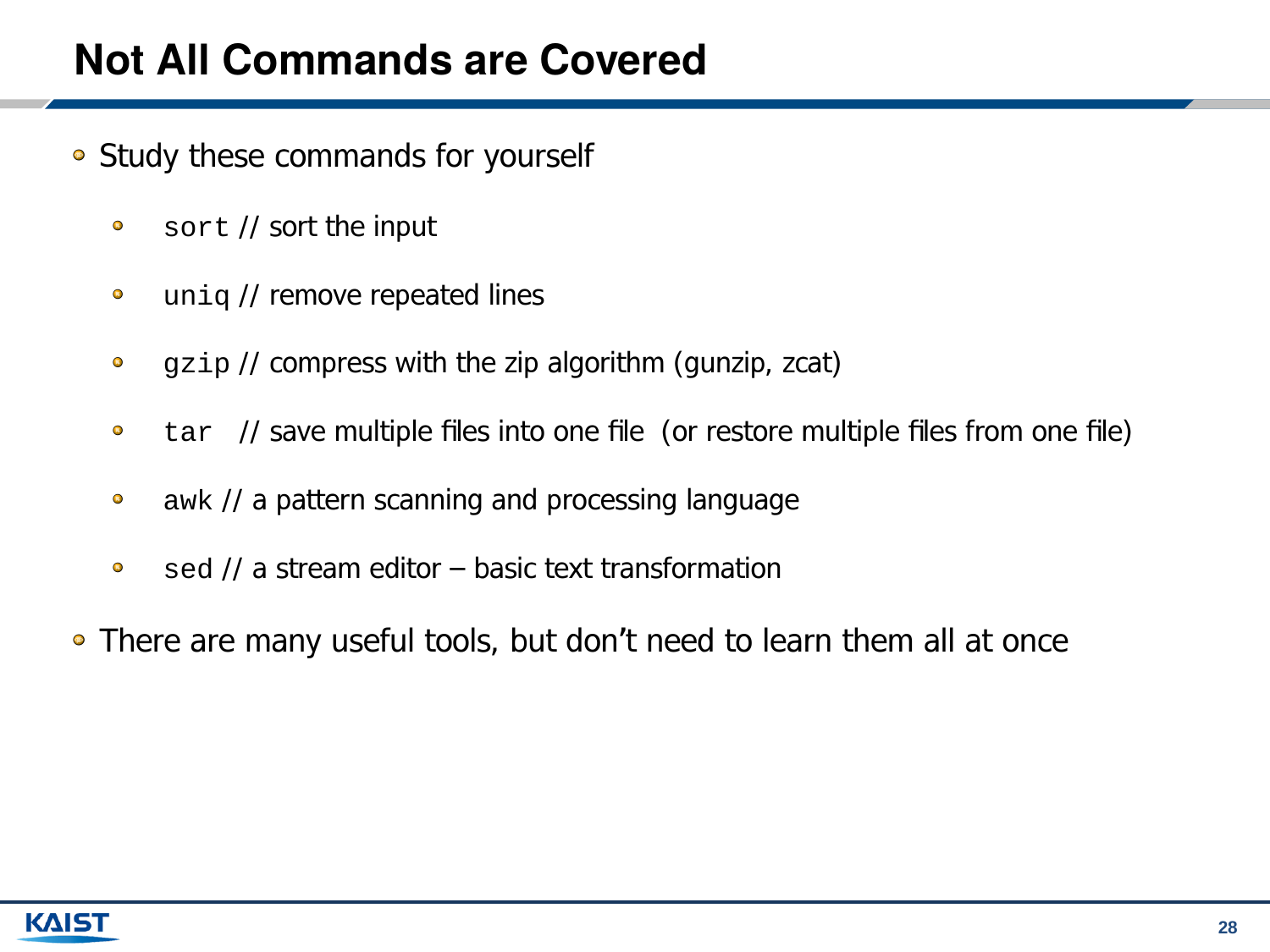

# Not All Commands are Covered
Study these commands for yourself
sort // sort the input
uniq // remove repeated lines
gzip // compress with the zip algorithm (gunzip, zcat)
tar   // save multiple files into one file  (or restore multiple files from one file)
awk // a pattern scanning and processing language
sed // a stream editor – basic text transformation
There are many useful tools, but don’t need to learn them all at once